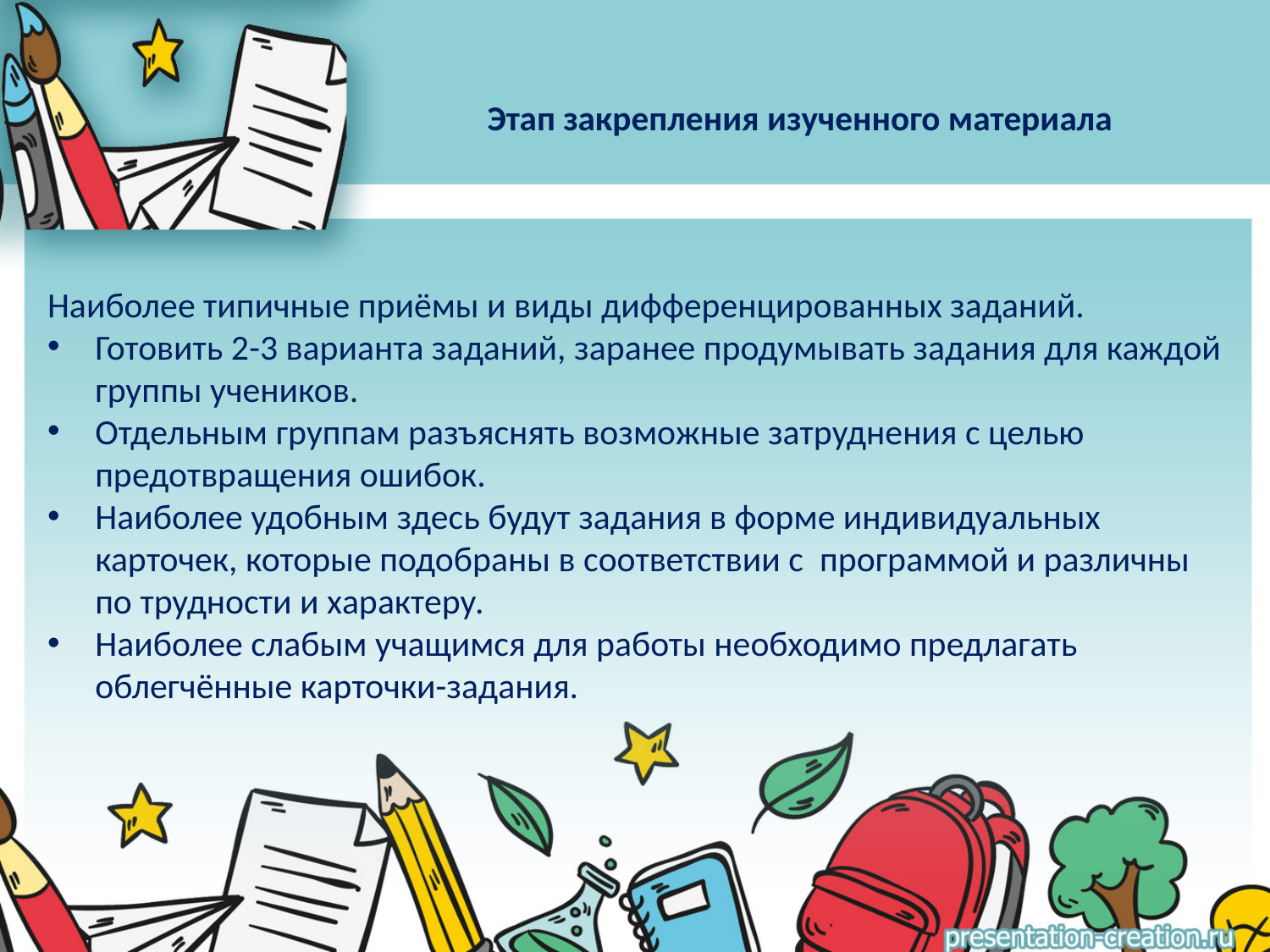

# Этап закрепления изученного материала
Наиболее типичные приёмы и виды дифференцированных заданий.
Готовить 2-3 варианта заданий, заранее продумывать задания для каждой группы учеников.
Отдельным группам разъяснять возможные затруднения с целью предотвращения ошибок.
Наиболее удобным здесь будут задания в форме индивидуальных карточек, которые подобраны в соответствии с  программой и различны по трудности и характеру.
Наиболее слабым учащимся для работы необходимо предлагать облегчённые карточки-задания.